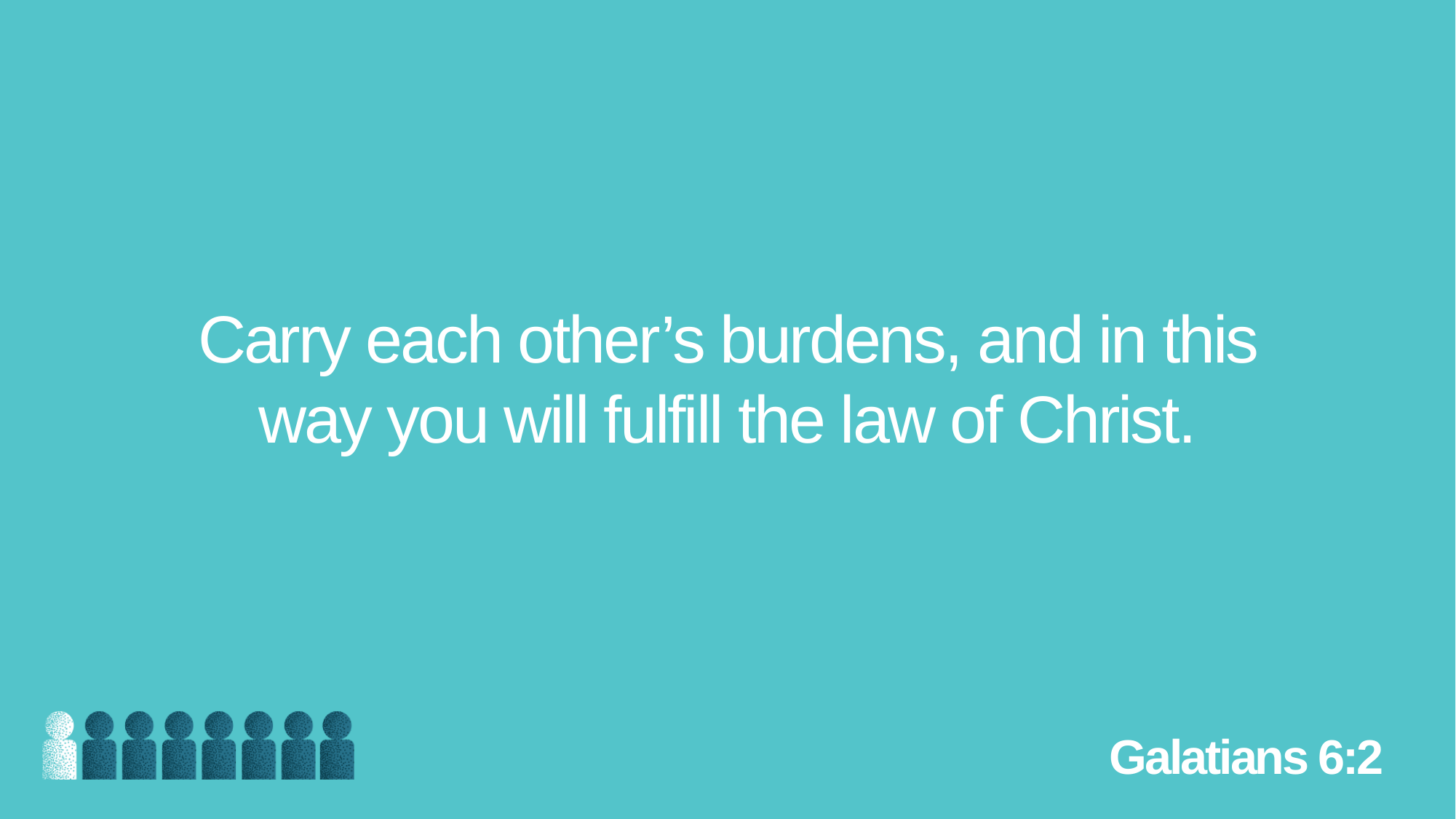

Carry each other’s burdens, and in this way you will fulfill the law of Christ.
Galatians 6:2